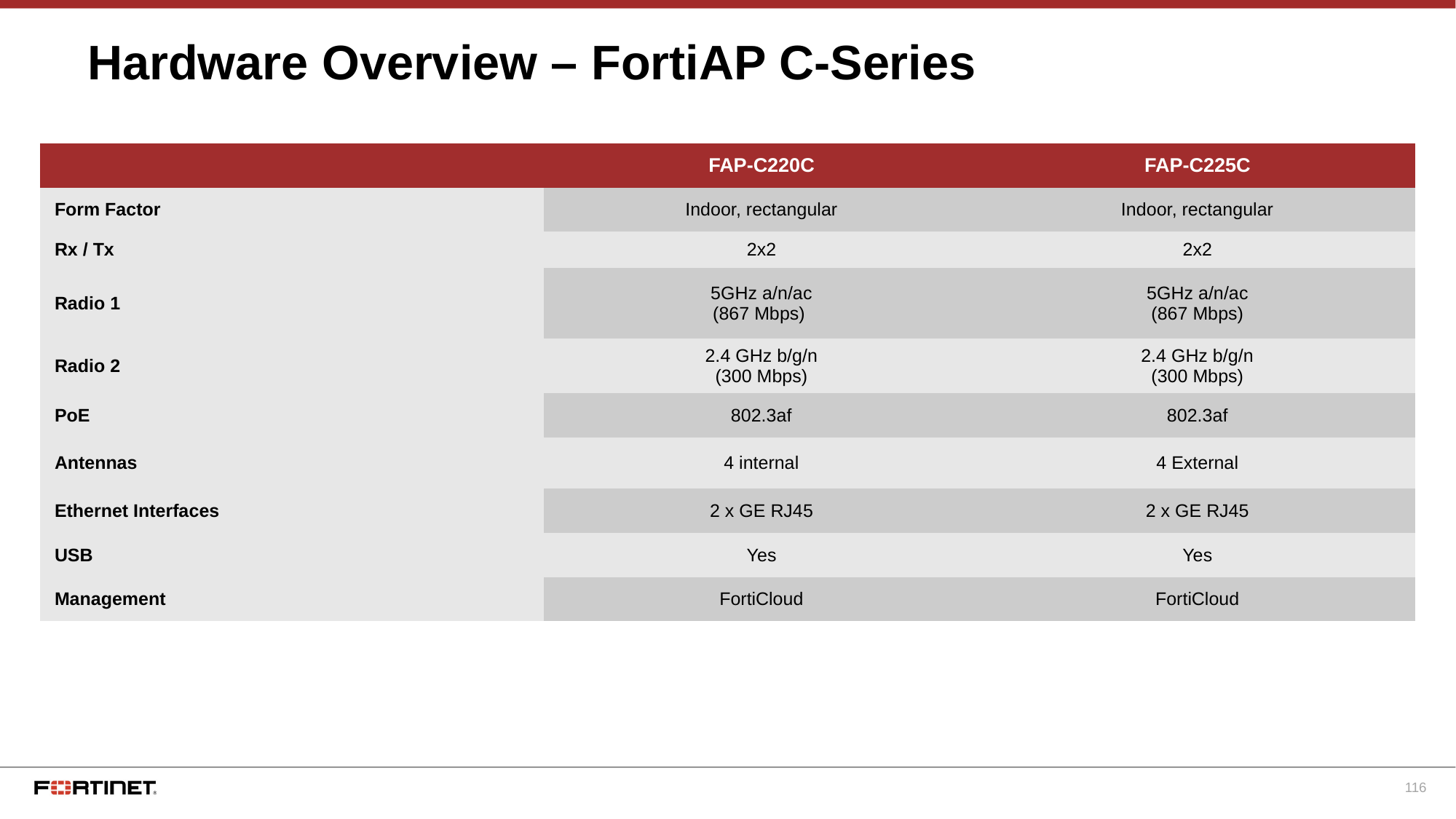

# Hardware Overview – FortiAP C-Series
|  | FAP-C220C | FAP-C225C |
| --- | --- | --- |
| Form Factor | Indoor, rectangular | Indoor, rectangular |
| Rx / Tx | 2x2 | 2x2 |
| Radio 1 | 5GHz a/n/ac (867 Mbps) | 5GHz a/n/ac (867 Mbps) |
| Radio 2 | 2.4 GHz b/g/n (300 Mbps) | 2.4 GHz b/g/n (300 Mbps) |
| PoE | 802.3af | 802.3af |
| Antennas | 4 internal | 4 External |
| Ethernet Interfaces | 2 x GE RJ45 | 2 x GE RJ45 |
| USB | Yes | Yes |
| Management | FortiCloud | FortiCloud |